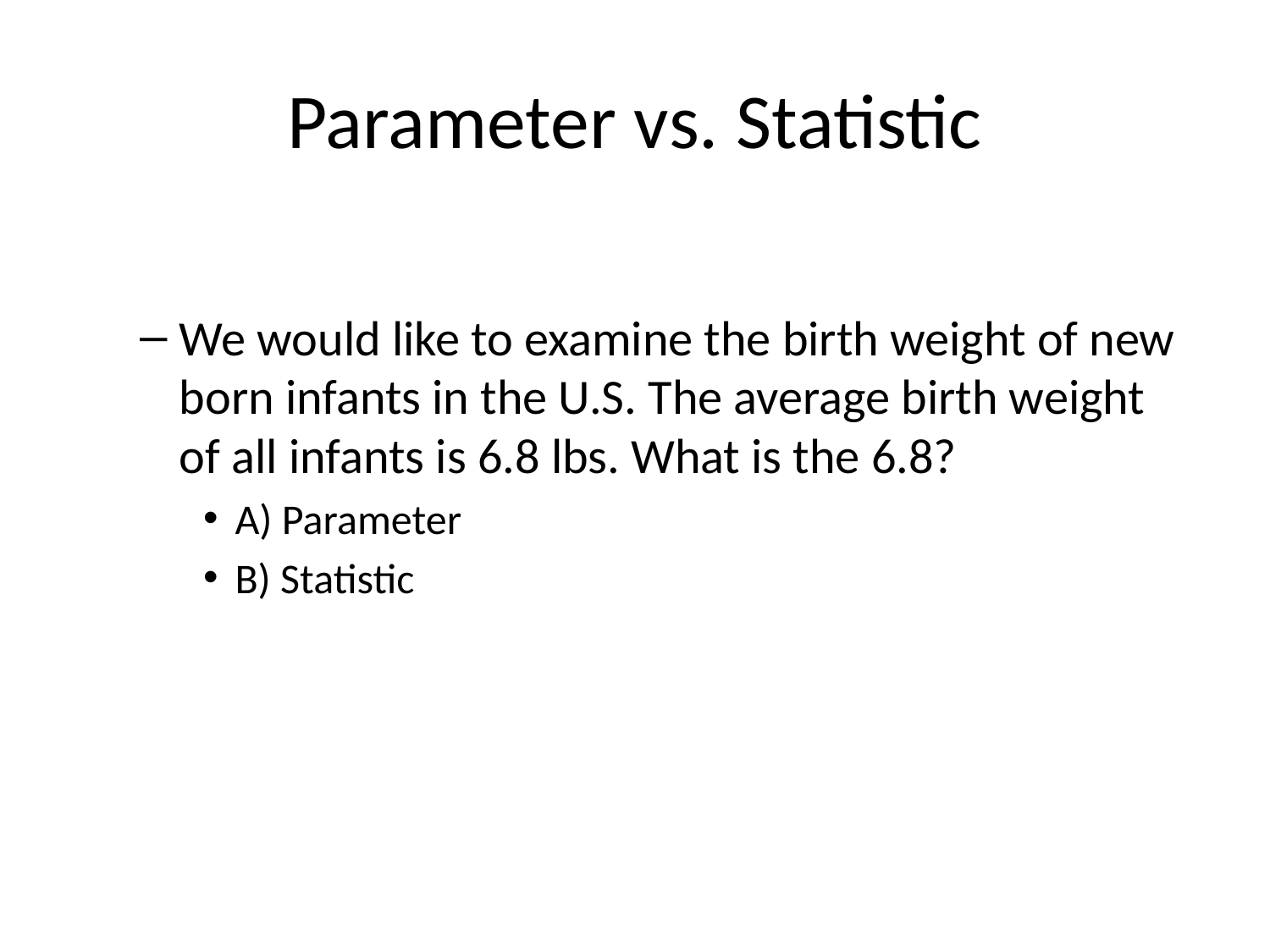

# Parameter vs. Statistic

We would like to examine the birth weight of new born infants in the U.S. The average birth weight of all infants is 6.8 lbs. What is the 6.8?
A) Parameter
B) Statistic